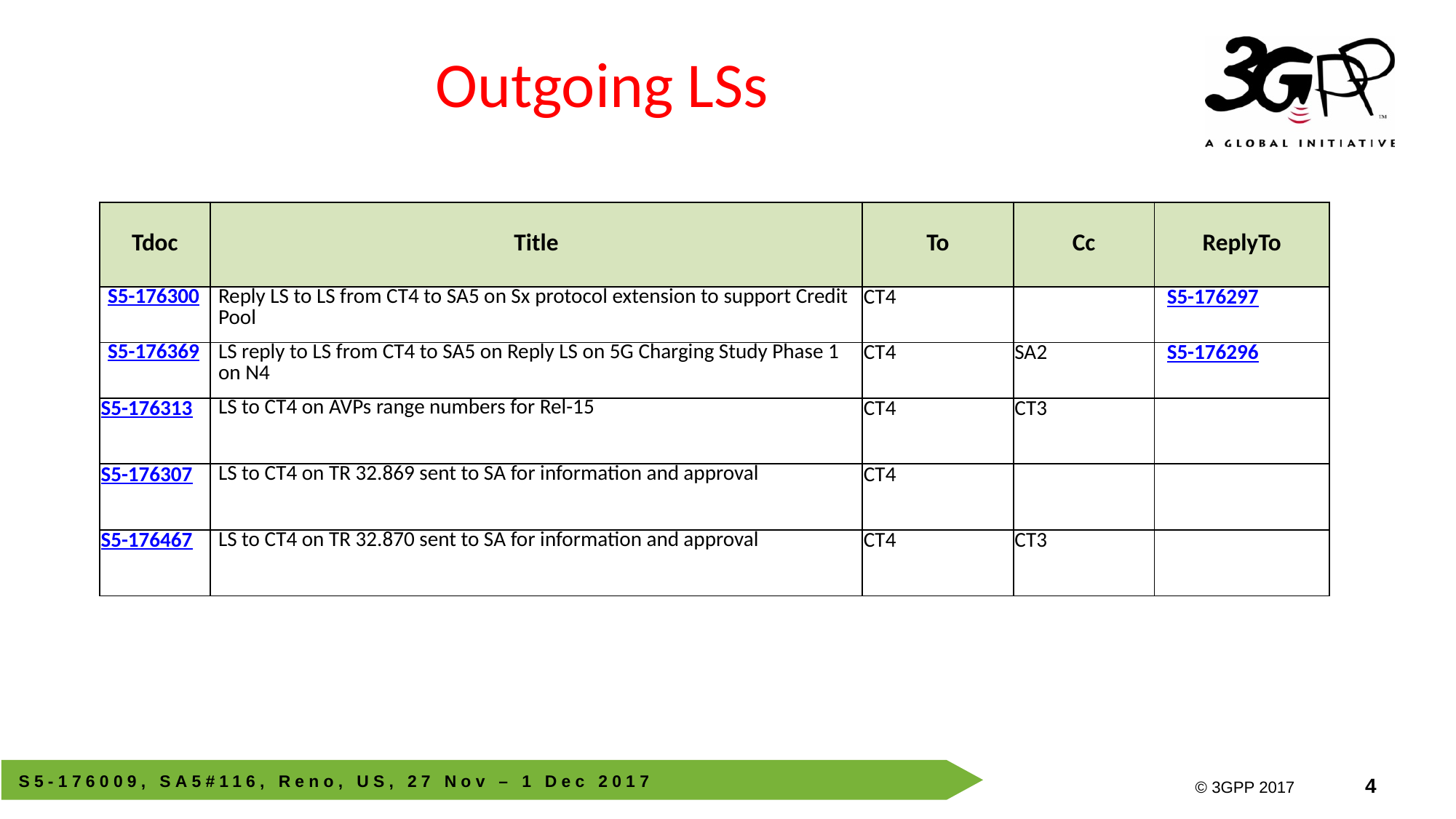

# Outgoing LSs
| Tdoc | Title | To | Cc | ReplyTo |
| --- | --- | --- | --- | --- |
| S5-176300 | Reply LS to LS from CT4 to SA5 on Sx protocol extension to support Credit Pool | CT4 |  | S5-176297 |
| S5-176369 | LS reply to LS from CT4 to SA5 on Reply LS on 5G Charging Study Phase 1 on N4 | CT4 | SA2 | S5-176296 |
| S5-176313 | LS to CT4 on AVPs range numbers for Rel-15 | CT4 | CT3 |  |
| S5-176307 | LS to CT4 on TR 32.869 sent to SA for information and approval | CT4 |  |  |
| S5-176467 | LS to CT4 on TR 32.870 sent to SA for information and approval | CT4 | CT3 |  |